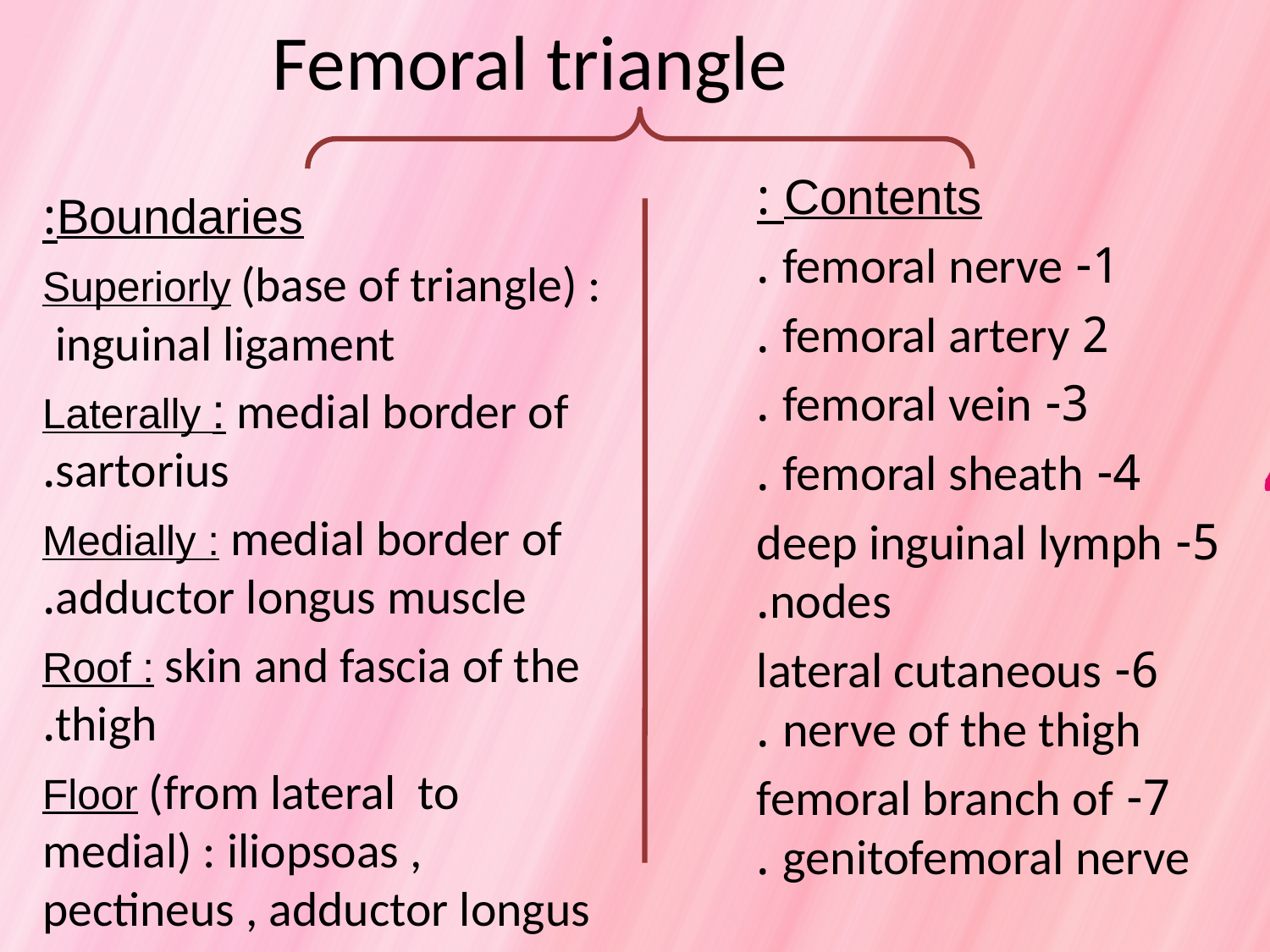

# Femoral triangle

    Contents :
1- femoral nerve .
2 femoral artery .
3- femoral vein .
4- femoral sheath .
5- deep inguinal lymph nodes.
6- lateral cutaneous nerve of the thigh .
7- femoral branch of genitofemoral nerve .
    Boundaries:
Superiorly (base of triangle) : inguinal ligament
Laterally : medial border of sartorius.
Medially : medial border of adductor longus muscle.
Roof : skin and fascia of the thigh.
Floor (from lateral  to medial) : iliopsoas , pectineus , adductor longus .